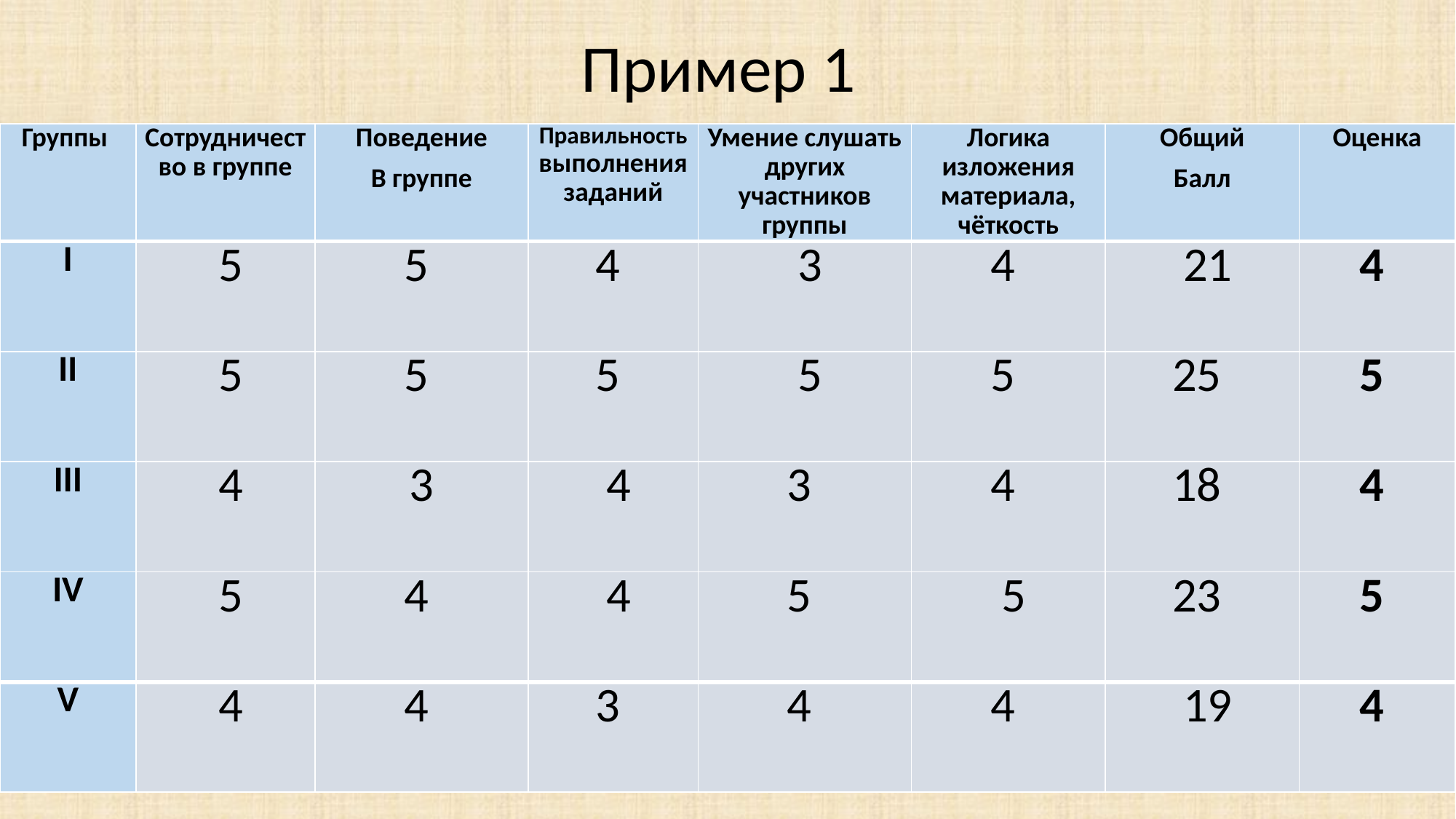

# Пример 1
| Группы | Сотрудничество в группе | Поведение В группе | Правильность выполнения заданий | Умение слушать других участников группы | Логика изложения материала, чёткость | Общий Балл | Оценка |
| --- | --- | --- | --- | --- | --- | --- | --- |
| I | 5 | 5 | 4 | 3 | 4 | 21 | 4 |
| II | 5 | 5 | 5 | 5 | 5 | 25 | 5 |
| III | 4 | 3 | 4 | 3 | 4 | 18 | 4 |
| IV | 5 | 4 | 4 | 5 | 5 | 23 | 5 |
| V | 4 | 4 | 3 | 4 | 4 | 19 | 4 |